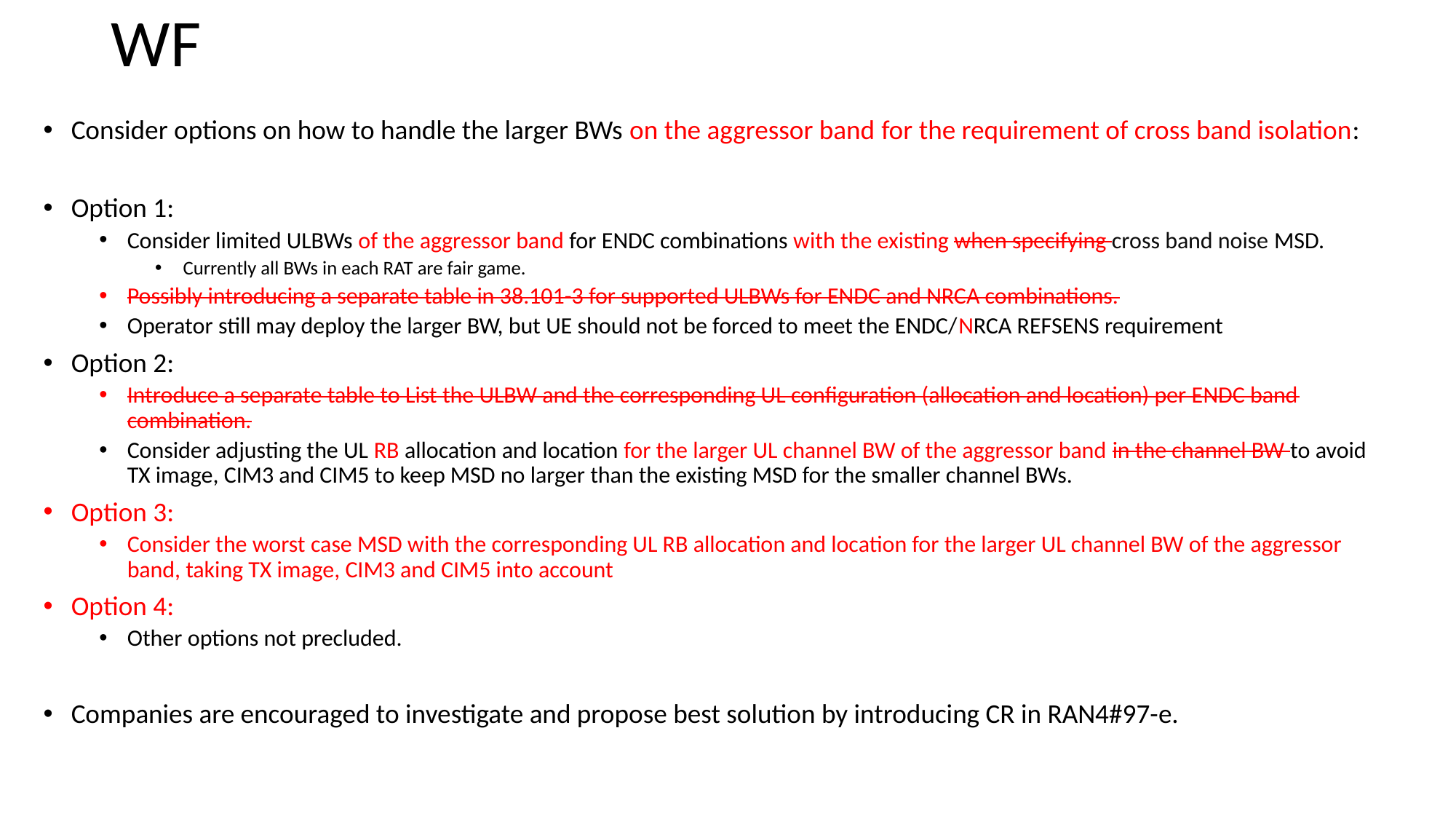

# WF
Consider options on how to handle the larger BWs on the aggressor band for the requirement of cross band isolation:

Option 1:
Consider limited ULBWs of the aggressor band for ENDC combinations with the existing when specifying cross band noise MSD.
Currently all BWs in each RAT are fair game.
Possibly introducing a separate table in 38.101-3 for supported ULBWs for ENDC and NRCA combinations.
Operator still may deploy the larger BW, but UE should not be forced to meet the ENDC/NRCA REFSENS requirement
Option 2:
Introduce a separate table to List the ULBW and the corresponding UL configuration (allocation and location) per ENDC band combination.
Consider adjusting the UL RB allocation and location for the larger UL channel BW of the aggressor band in the channel BW to avoid TX image, CIM3 and CIM5 to keep MSD no larger than the existing MSD for the smaller channel BWs.
Option 3:
Consider the worst case MSD with the corresponding UL RB allocation and location for the larger UL channel BW of the aggressor band, taking TX image, CIM3 and CIM5 into account
Option 4:
Other options not precluded.

Companies are encouraged to investigate and propose best solution by introducing CR in RAN4#97-e.